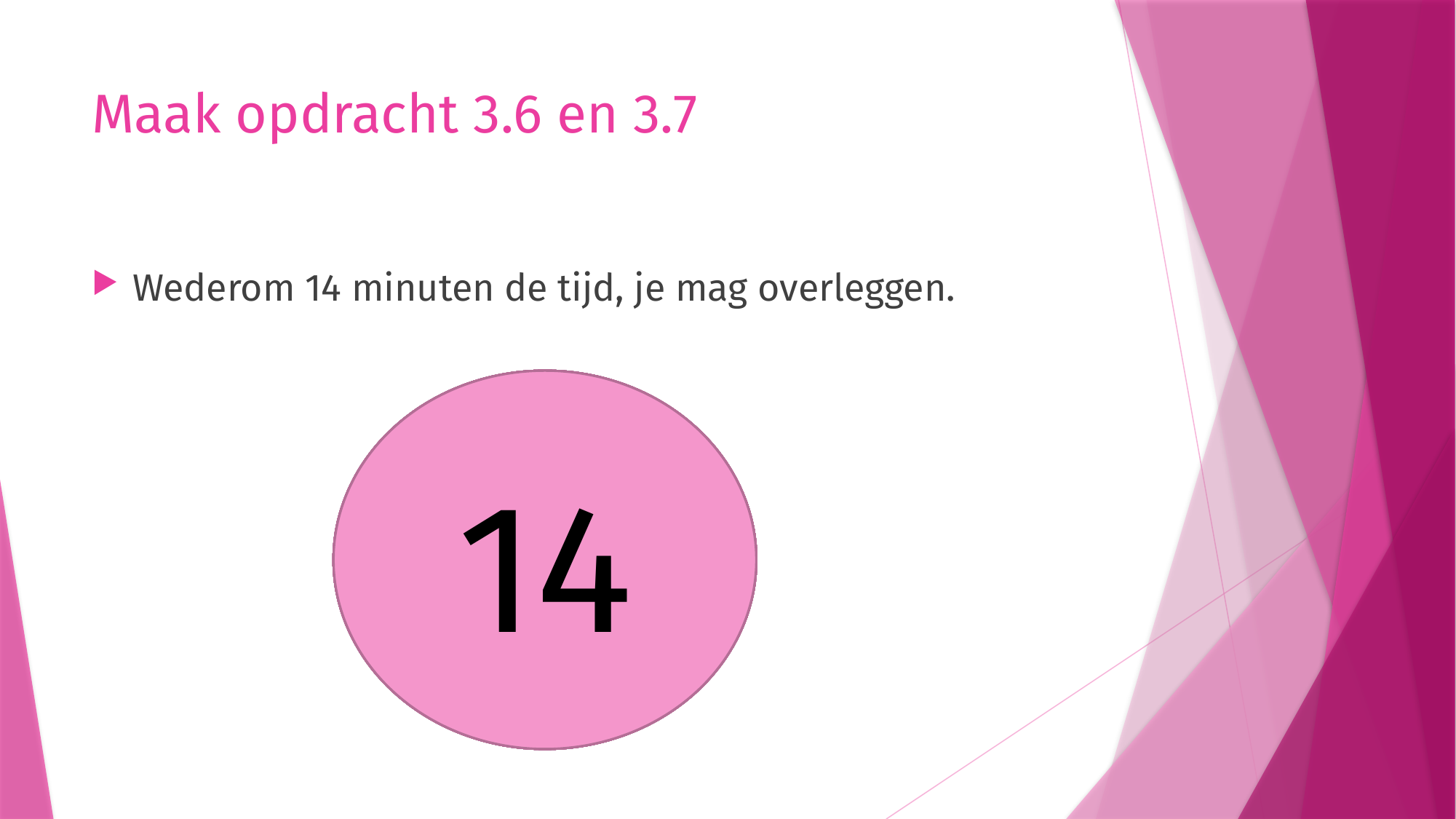

# Maak opdracht 3.6 en 3.7
Wederom 14 minuten de tijd, je mag overleggen.
14
12
13
11
10
9
8
5
6
7
4
3
1
2